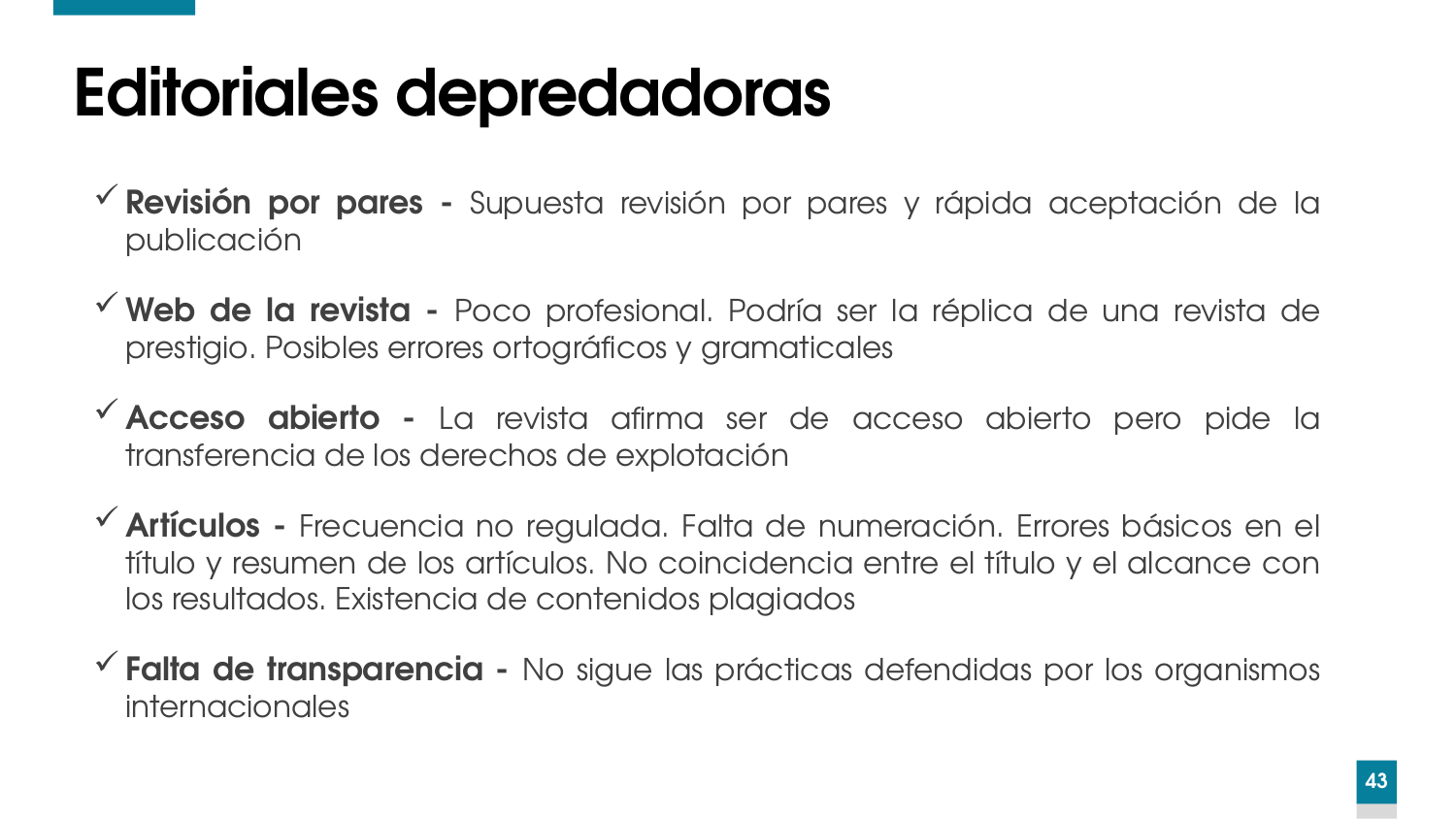

# Editoriales depredadoras
Revisión por pares - Supuesta revisión por pares y rápida aceptación de la publicación
Web de la revista - Poco profesional. Podría ser la réplica de una revista de prestigio. Posibles errores ortográficos y gramaticales
Acceso abierto - La revista afirma ser de acceso abierto pero pide la transferencia de los derechos de explotación
Artículos - Frecuencia no regulada. Falta de numeración. Errores básicos en el título y resumen de los artículos. No coincidencia entre el título y el alcance con los resultados. Existencia de contenidos plagiados
Falta de transparencia - No sigue las prácticas defendidas por los organismos internacionales